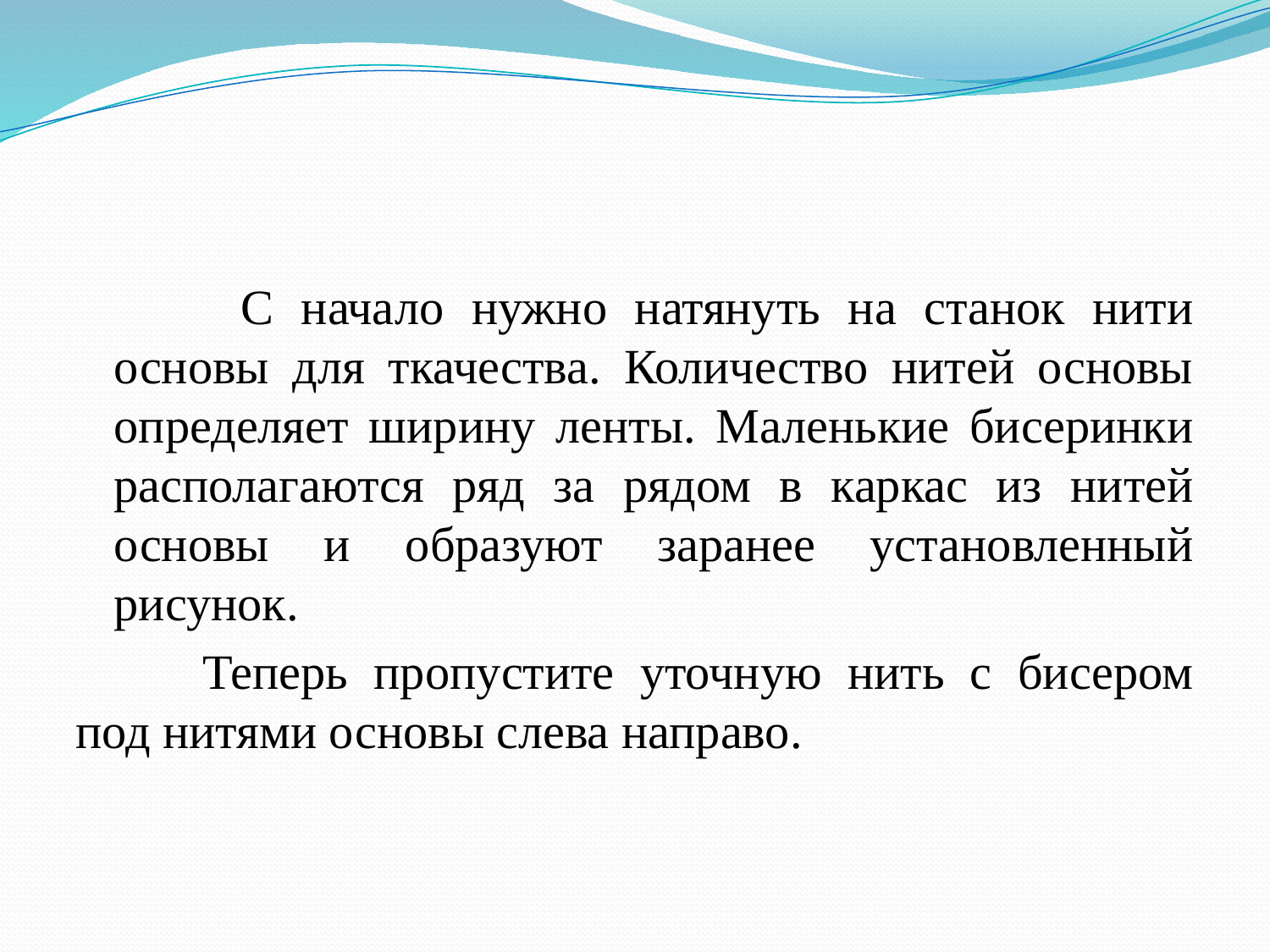

С начало нужно натянуть на станок нити основы для ткачества. Количество нитей основы определяет ширину ленты. Маленькие бисеринки располагаются ряд за рядом в каркас из нитей основы и образуют заранее установленный рисунок.
	Теперь пропустите уточную нить с бисером под нитями основы слева направо.